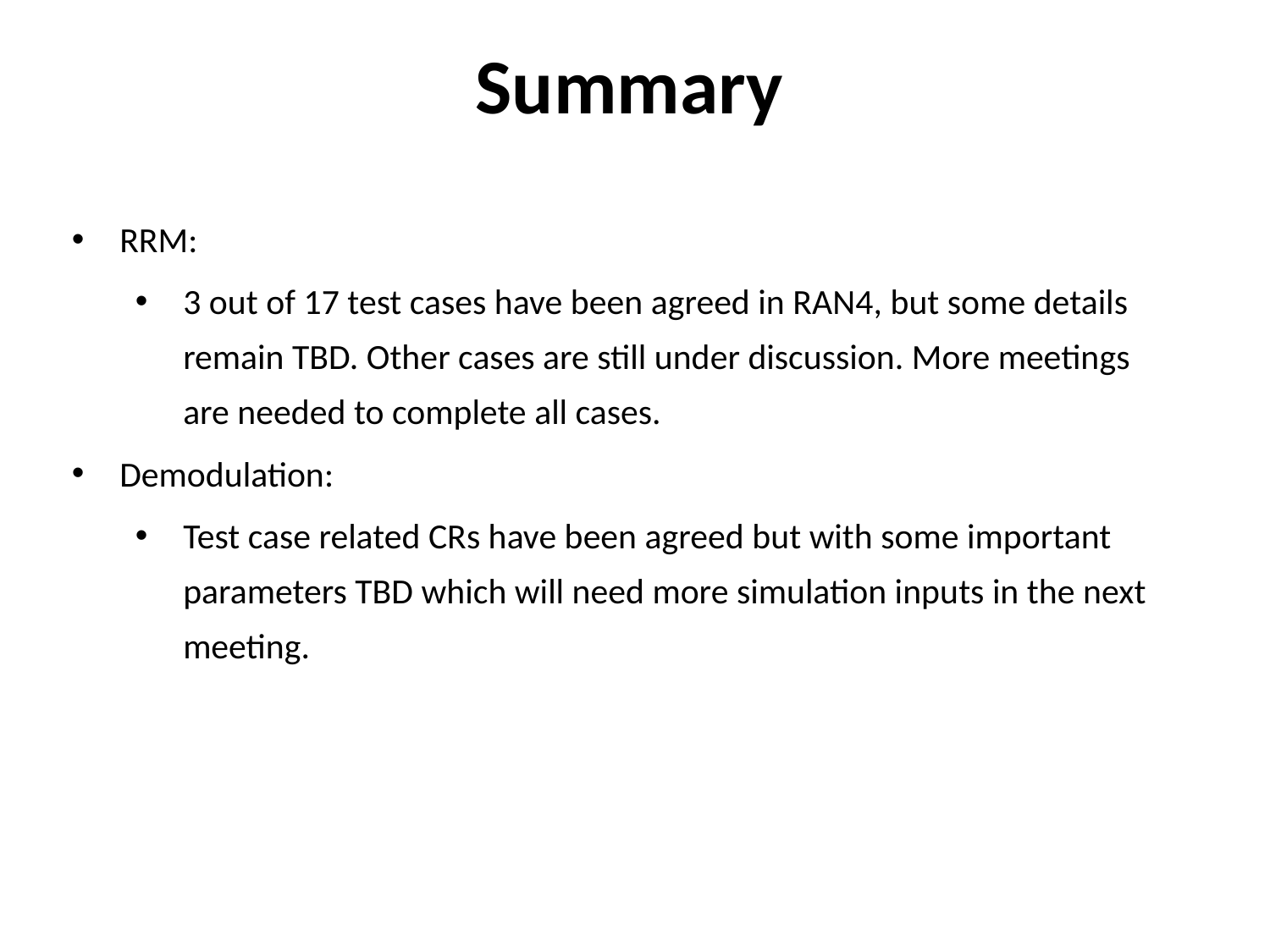

# Summary
RRM:
3 out of 17 test cases have been agreed in RAN4, but some details remain TBD. Other cases are still under discussion. More meetings are needed to complete all cases.
Demodulation:
Test case related CRs have been agreed but with some important parameters TBD which will need more simulation inputs in the next meeting.